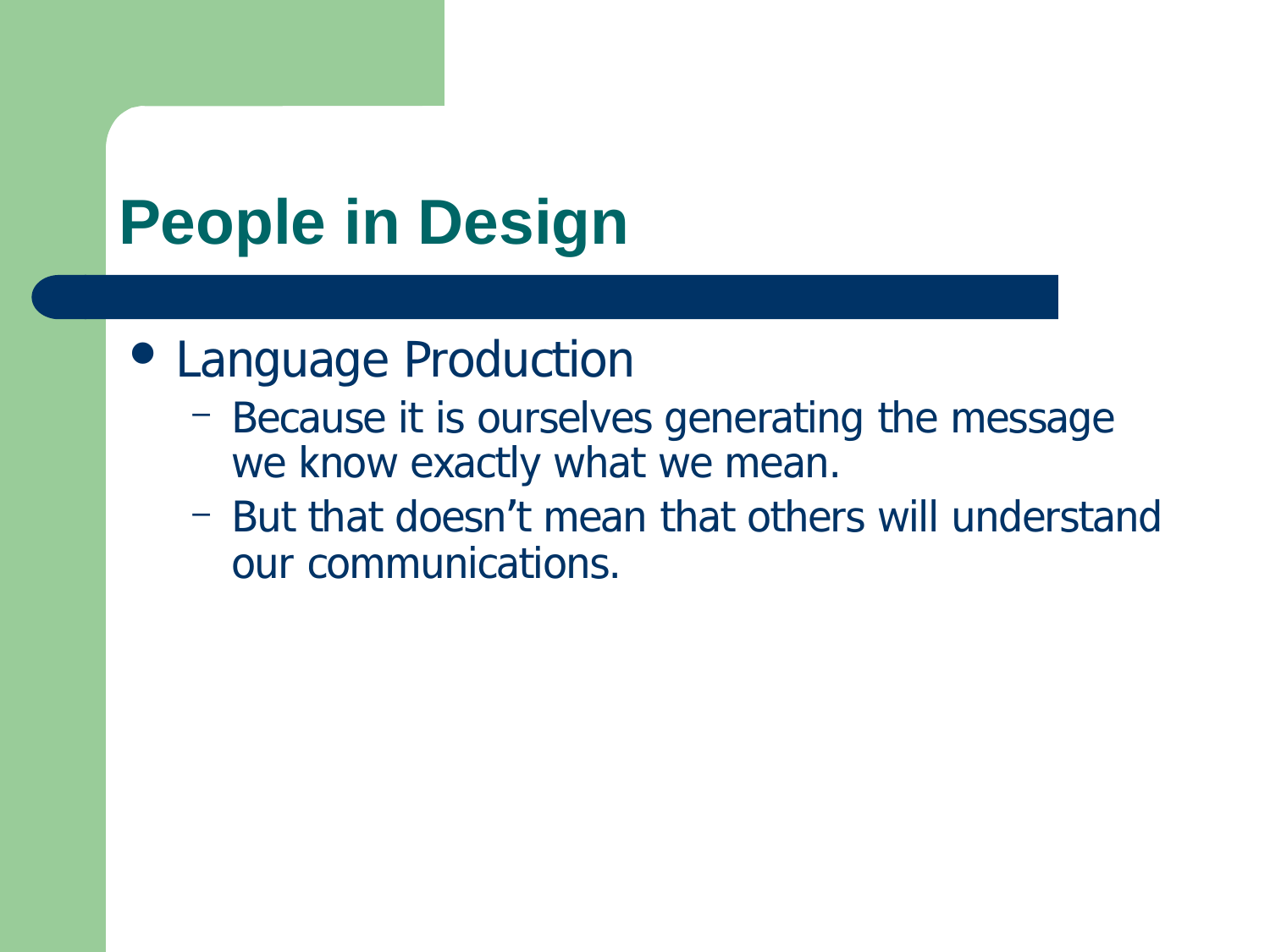

# People in Design
Language Production
Because it is ourselves generating the message we know exactly what we mean.
But that doesn’t mean that others will understand our communications.